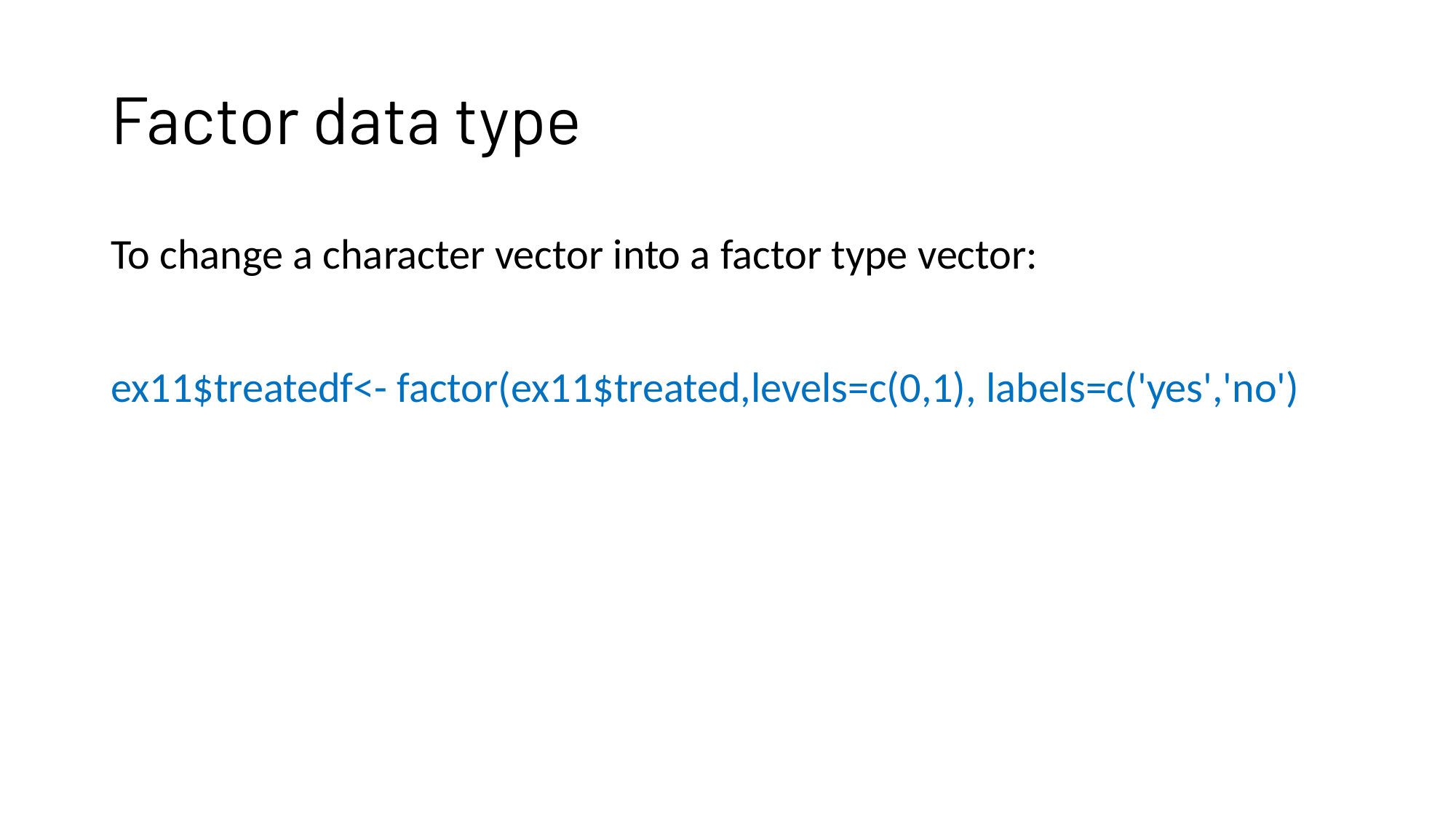

# Factor data type
To change a character vector into a factor type vector:

ex11$treatedf<- factor(ex11$treated,levels=c(0,1), labels=c('yes','no')